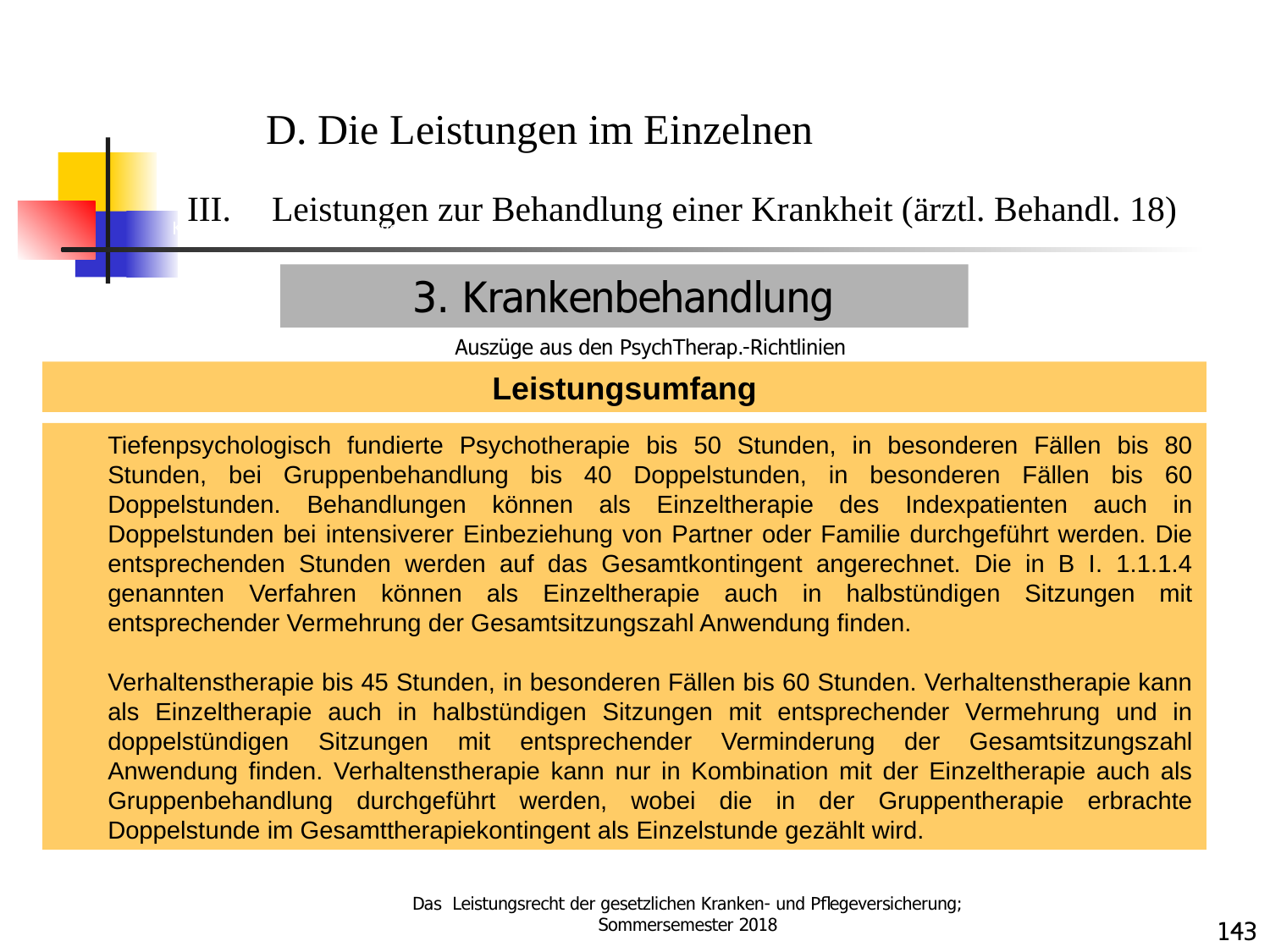

Krankenbehandlung 18 (Psychotherap. Behandlung)
D. Die Leistungen im Einzelnen

Leistungen zur Behandlung einer Krankheit (ärztl. Behandl. 18)
3. Krankenbehandlung
Auszüge aus den PsychTherap.-Richtlinien
Leistungsumfang
Tiefenpsychologisch fundierte Psychotherapie bis 50 Stunden, in besonderen Fällen bis 80 Stunden, bei Gruppenbehandlung bis 40 Doppelstunden, in besonderen Fällen bis 60 Doppelstunden. Behandlungen können als Einzeltherapie des Indexpatienten auch in Doppelstunden bei intensiverer Einbeziehung von Partner oder Familie durchgeführt werden. Die entsprechenden Stunden werden auf das Gesamtkontingent angerechnet. Die in B I. 1.1.1.4 genannten Verfahren können als Einzeltherapie auch in halbstündigen Sitzungen mit entsprechender Vermehrung der Gesamtsitzungszahl Anwendung finden.

Verhaltenstherapie bis 45 Stunden, in besonderen Fällen bis 60 Stunden. Verhaltenstherapie kann als Einzeltherapie auch in halbstündigen Sitzungen mit entsprechender Vermehrung und in doppelstündigen Sitzungen mit entsprechender Verminderung der Gesamtsitzungszahl Anwendung finden. Verhaltenstherapie kann nur in Kombination mit der Einzeltherapie auch als Gruppenbehandlung durchgeführt werden, wobei die in der Gruppentherapie erbrachte Doppelstunde im Gesamttherapiekontingent als Einzelstunde gezählt wird.
Krankheit
Das  Leistungsrecht der gesetzlichen Kranken- und Pflegeversicherung; Sommersemester 2018
143